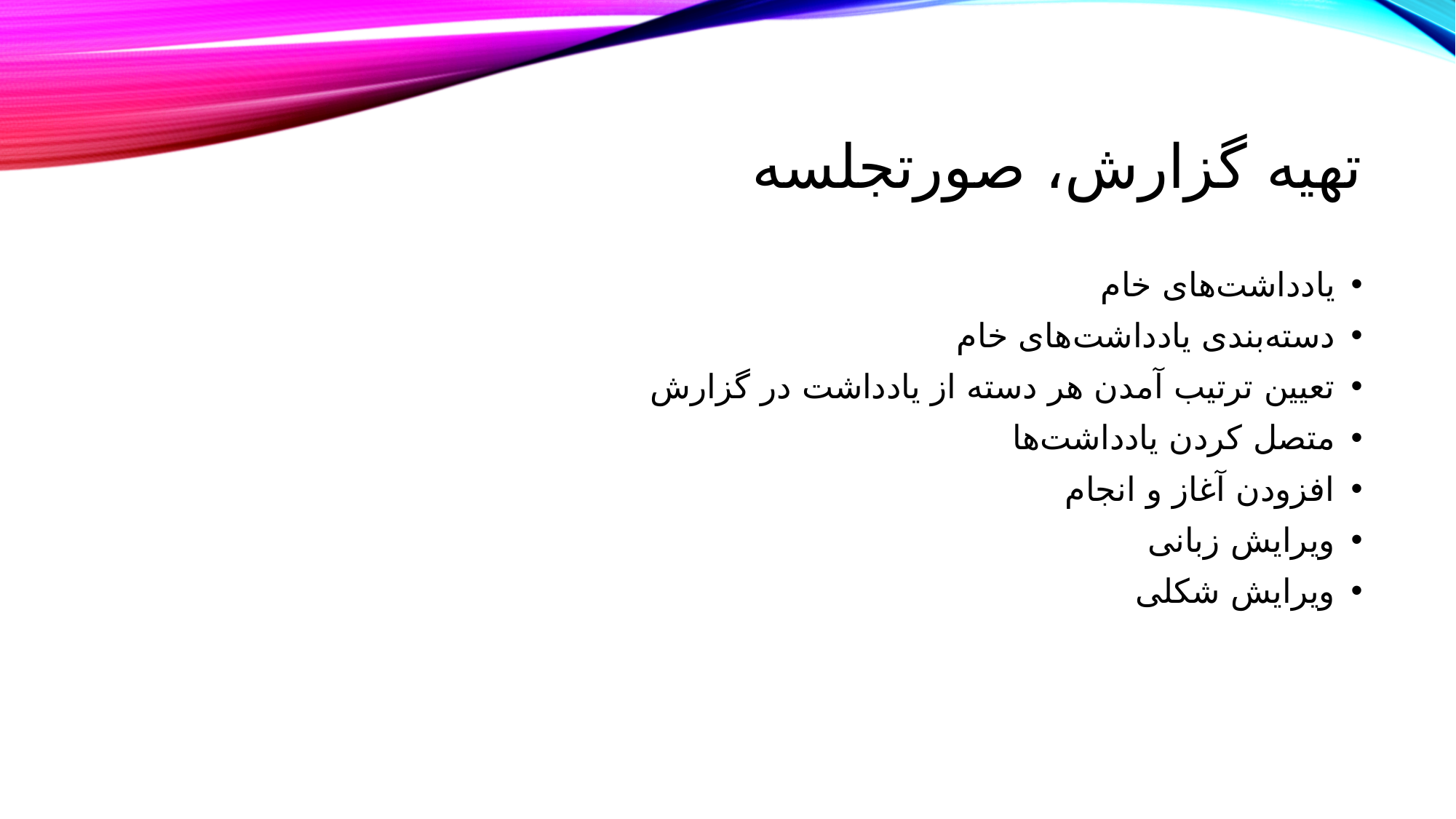

# تهیه گزارش، صورتجلسه
یادداشت‌های خام
دسته‌بندی یادداشت‌های خام
تعیین ترتیب آمدن هر دسته از یادداشت در گزارش
متصل کردن یادداشت‌ها
افزودن آغاز و انجام
ویرایش زبانی
ویرایش شکلی